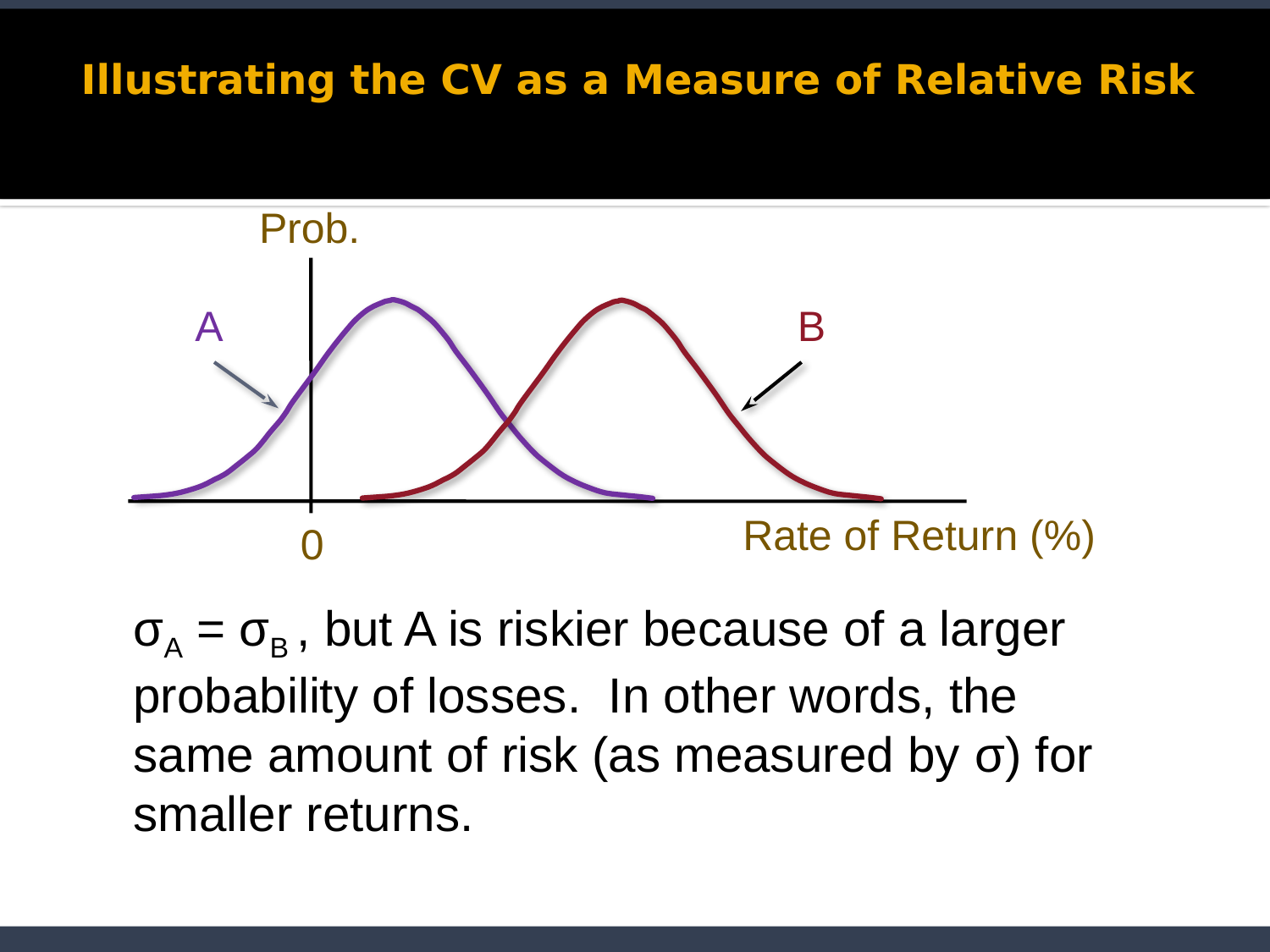

# Illustrating the CV as a Measure of Relative Risk
Prob.

A
B

Rate of Return (%)
0

σA = σB , but A is riskier because of a larger probability of losses.  In other words, the same amount of risk (as measured by σ) for smaller returns.